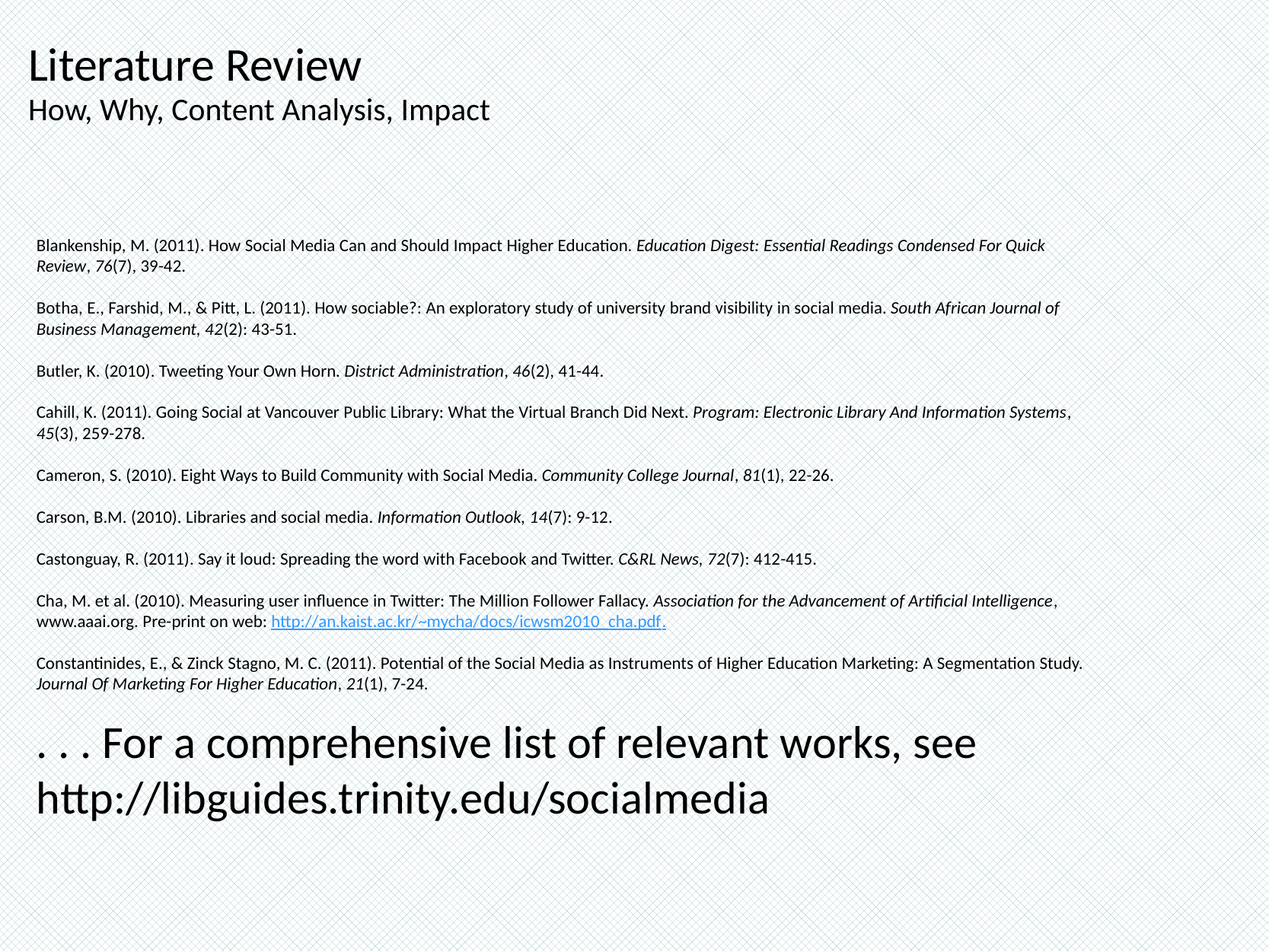

# Literature Review How, Why, Content Analysis, Impact
Blankenship, M. (2011). How Social Media Can and Should Impact Higher Education. Education Digest: Essential Readings Condensed For Quick Review, 76(7), 39-42.

Botha, E., Farshid, M., & Pitt, L. (2011). How sociable?: An exploratory study of university brand visibility in social media. South African Journal of Business Management, 42(2): 43-51.

Butler, K. (2010). Tweeting Your Own Horn. District Administration, 46(2), 41-44.

Cahill, K. (2011). Going Social at Vancouver Public Library: What the Virtual Branch Did Next. Program: Electronic Library And Information Systems, 45(3), 259-278.

Cameron, S. (2010). Eight Ways to Build Community with Social Media. Community College Journal, 81(1), 22-26.
Carson, B.M. (2010). Libraries and social media. Information Outlook, 14(7): 9-12.
Castonguay, R. (2011). Say it loud: Spreading the word with Facebook and Twitter. C&RL News, 72(7): 412-415.

Cha, M. et al. (2010). Measuring user influence in Twitter: The Million Follower Fallacy. Association for the Advancement of Artificial Intelligence, www.aaai.org. Pre-print on web: http://an.kaist.ac.kr/~mycha/docs/icwsm2010_cha.pdf.

Constantinides, E., & Zinck Stagno, M. C. (2011). Potential of the Social Media as Instruments of Higher Education Marketing: A Segmentation Study. Journal Of Marketing For Higher Education, 21(1), 7-24.

. . . For a comprehensive list of relevant works, see http://libguides.trinity.edu/socialmedia